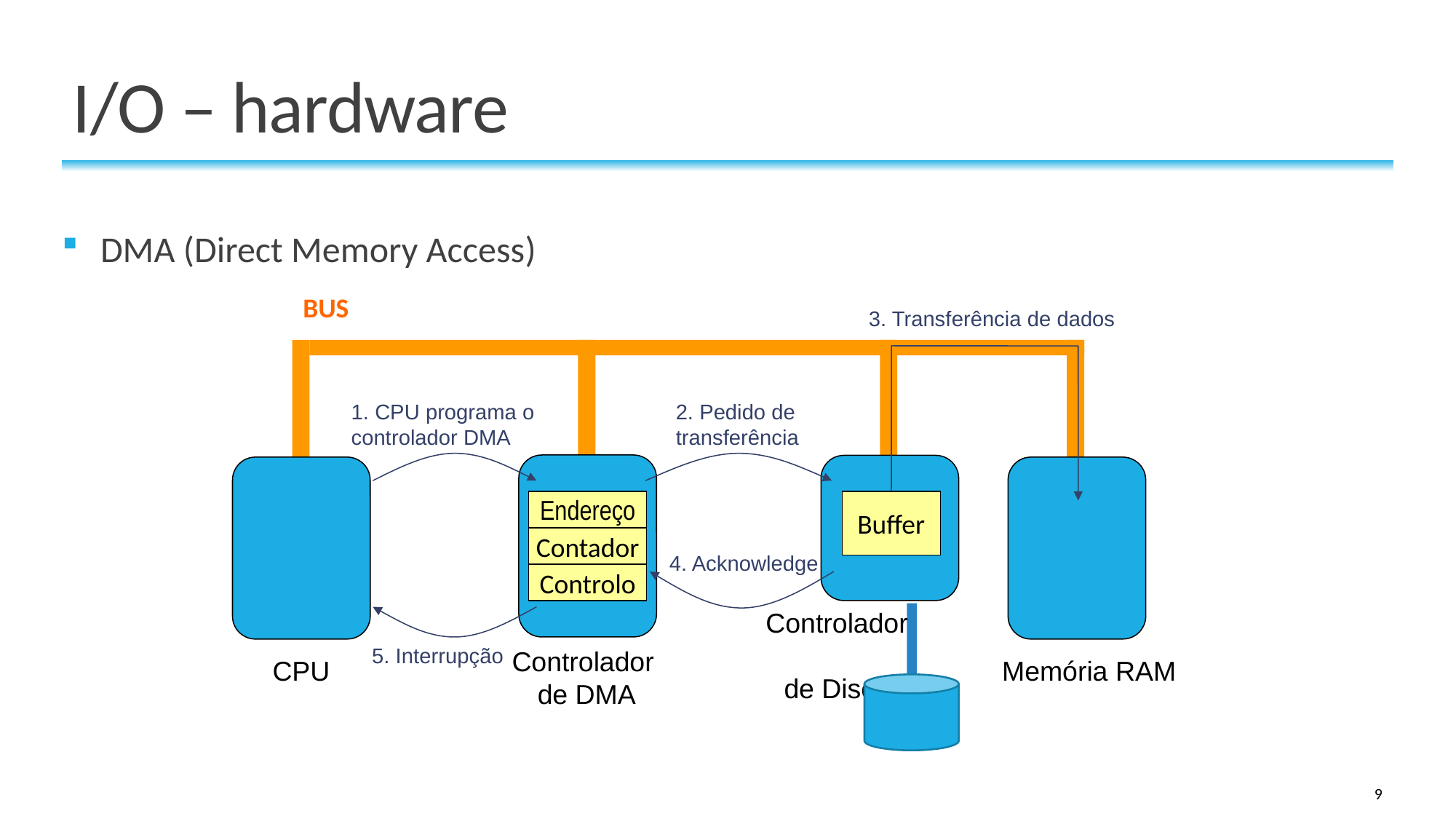

# I/O – hardware
DMA (Direct Memory Access)
BUS
3. Transferência de dados

1. CPU programa o controlador DMA

2. Pedido de transferência

Endereço
Buffer
Contador
4. Acknowledge

Controlo
Controlador
de Disco

5. Interrupção
Controlador
de DMA
CPU
Memória RAM

9